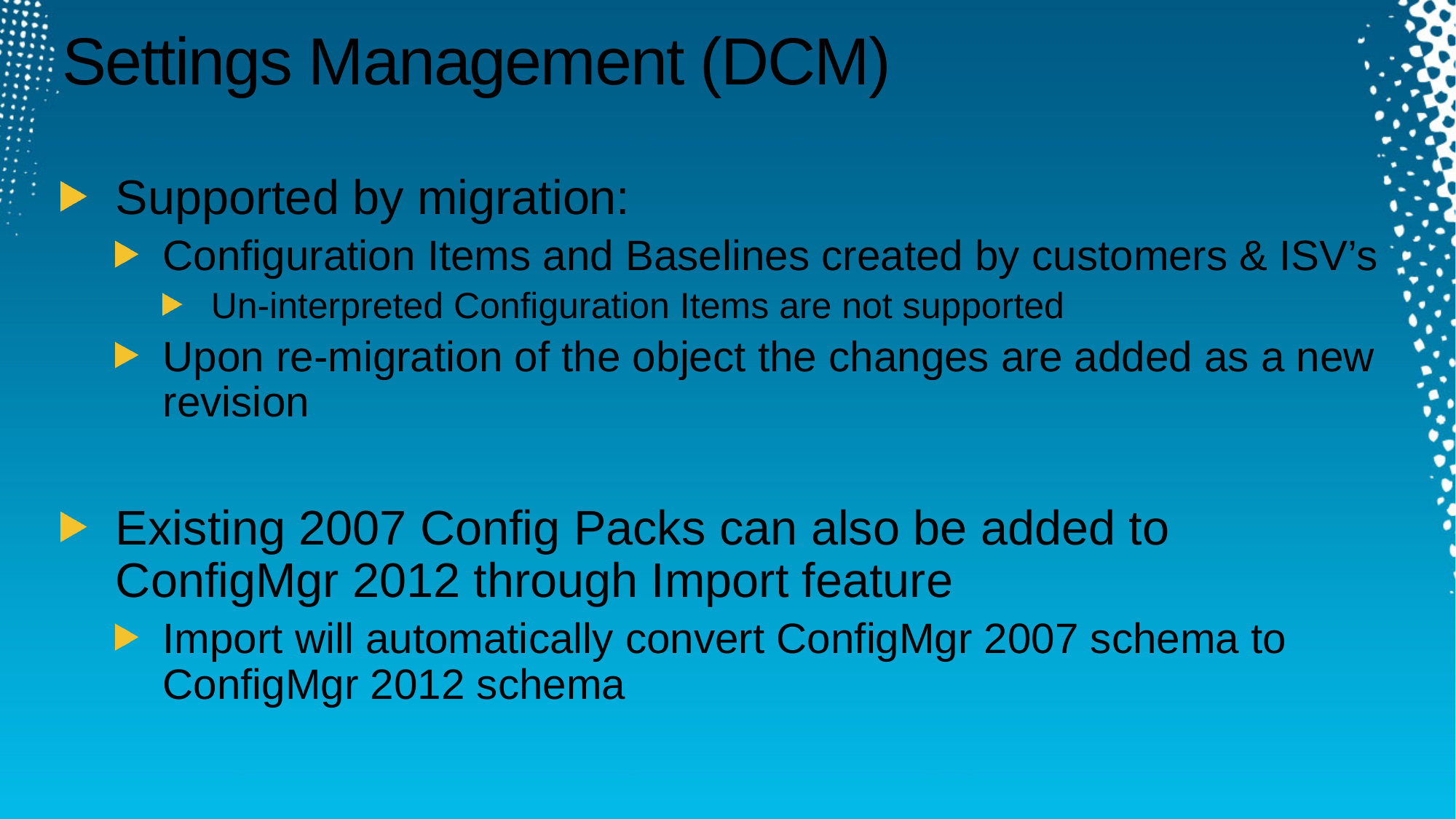

# Settings Management (DCM)
Supported by migration:
Configuration Items and Baselines created by customers & ISV’s
Un-interpreted Configuration Items are not supported
Upon re-migration of the object the changes are added as a new revision

Existing 2007 Config Packs can also be added to ConfigMgr 2012 through Import feature
Import will automatically convert ConfigMgr 2007 schema to ConfigMgr 2012 schema